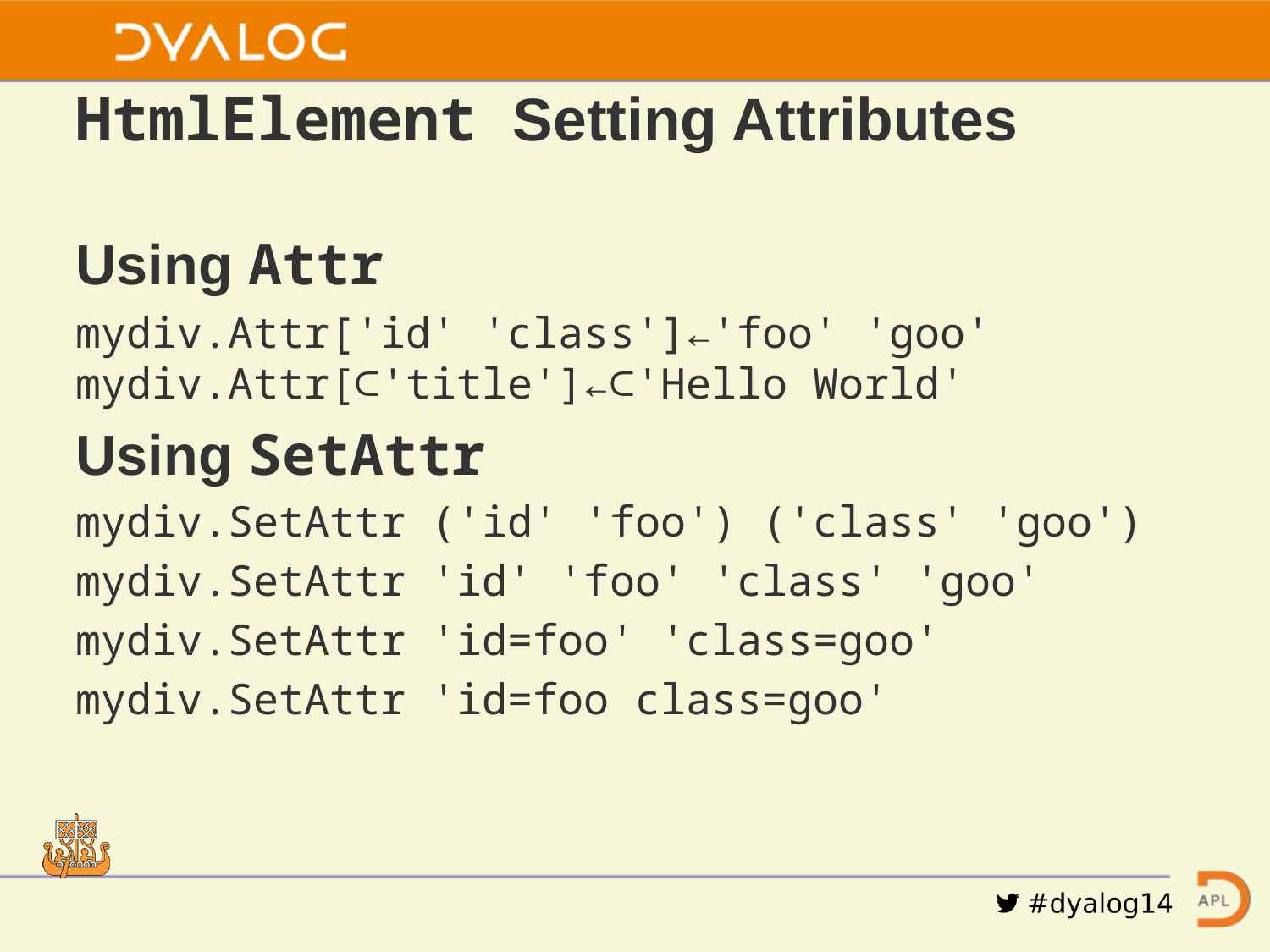

# HtmlElement Setting Attributes
Using Attr
mydiv.Attr['id' 'class']←'foo' 'goo'
mydiv.Attr[⊂'title']←⊂'Hello World'
Using SetAttr
mydiv.SetAttr ('id' 'foo') ('class' 'goo')
mydiv.SetAttr 'id' 'foo' 'class' 'goo'
mydiv.SetAttr 'id=foo' 'class=goo'
mydiv.SetAttr 'id=foo class=goo'